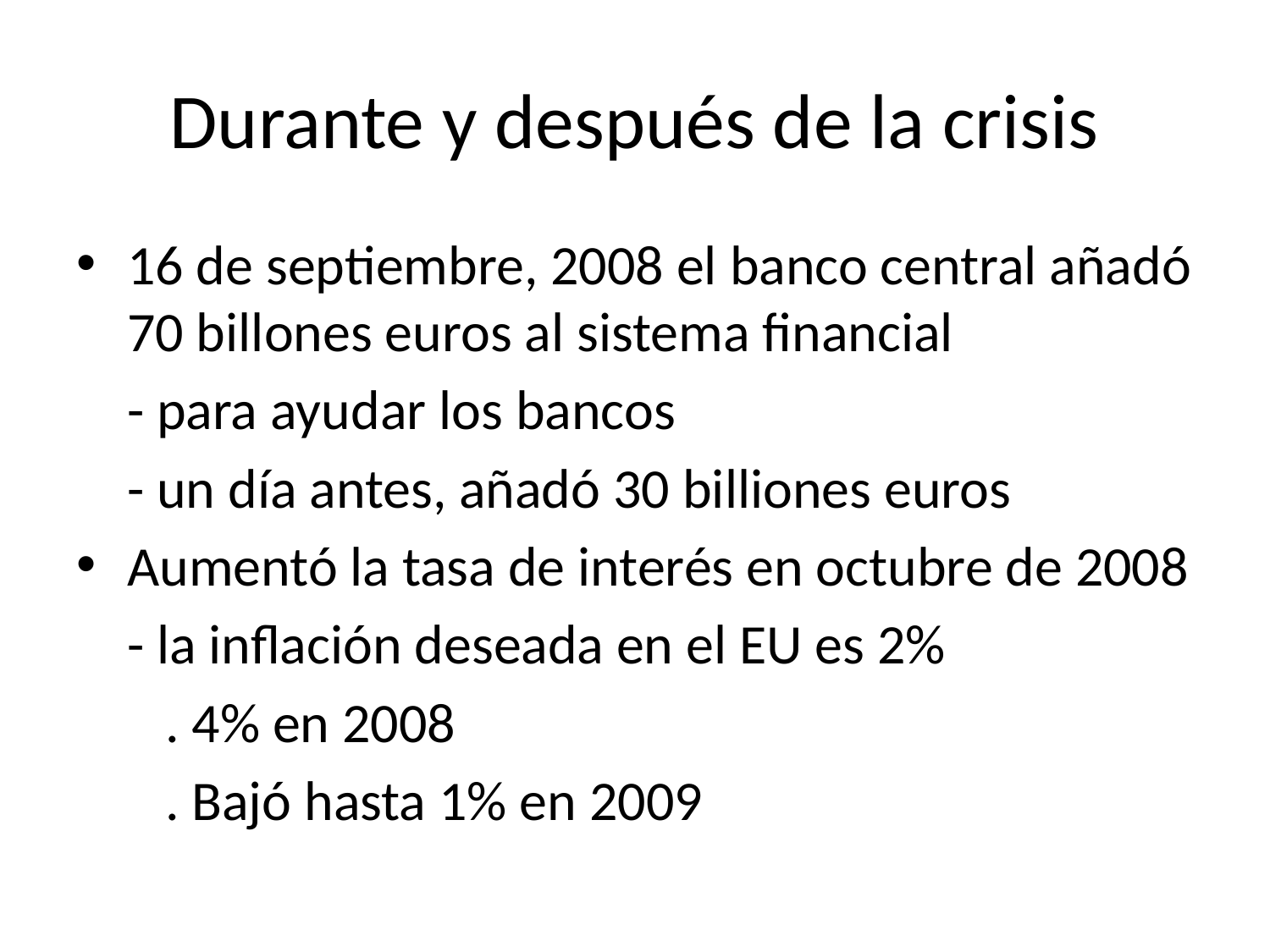

# Durante y después de la crisis
16 de septiembre, 2008 el banco central añadó 70 billones euros al sistema financial
    - para ayudar los bancos
    - un día antes, añadó 30 billiones euros
Aumentó la tasa de interés en octubre de 2008
    - la inflación deseada en el EU es 2%
       . 4% en 2008
       . Bajó hasta 1% en 2009